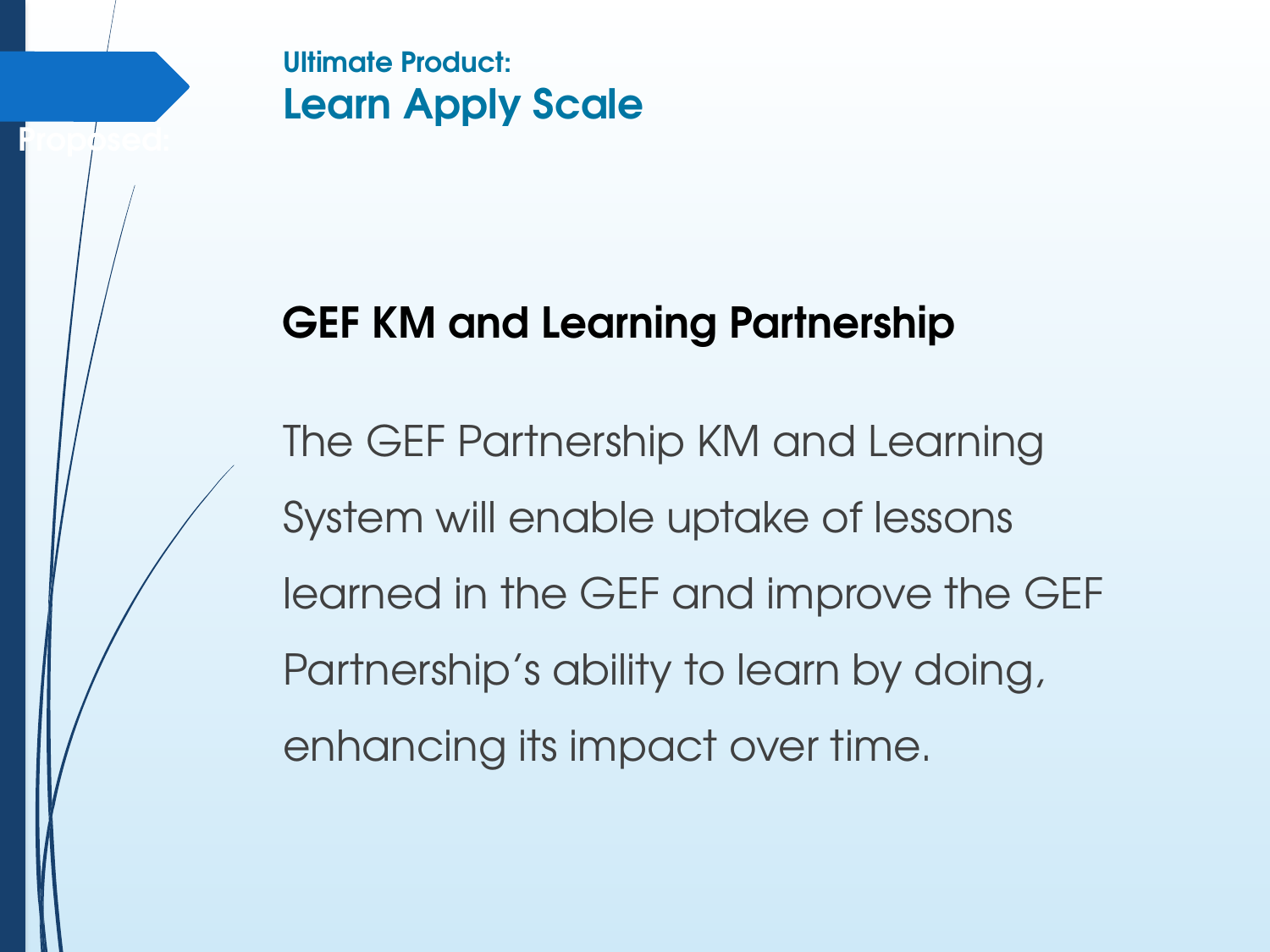

# Ultimate Product: Learn Apply Scale
Proposed:
GEF KM and Learning Partnership
The GEF Partnership KM and Learning System will enable uptake of lessons learned in the GEF and improve the GEF Partnership’s ability to learn by doing, enhancing its impact over time.